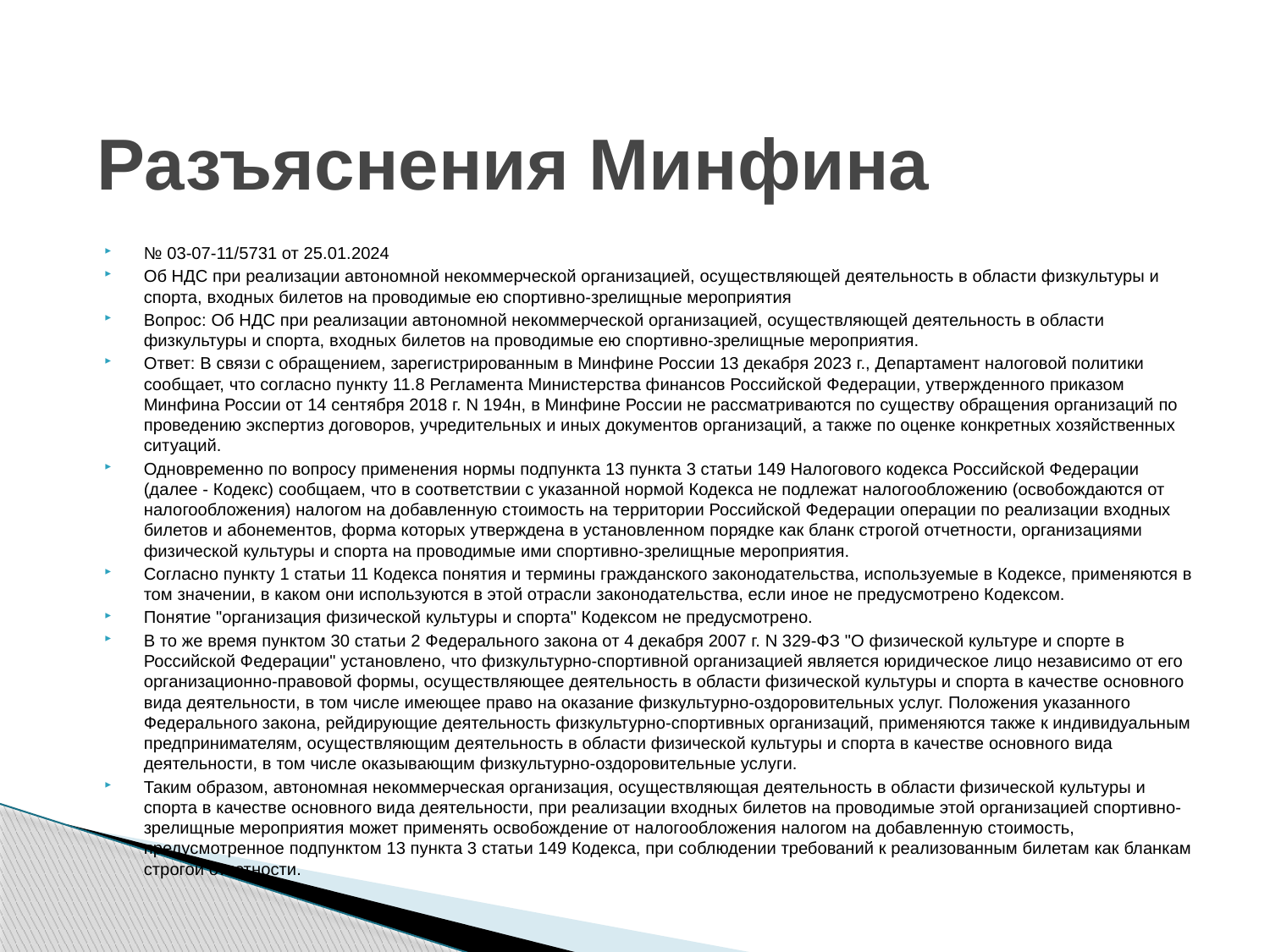

# Разъяснения Минфина
№ 03-07-11/5731 от 25.01.2024
Об НДС при реализации автономной некоммерческой организацией, осуществляющей деятельность в области физкультуры и спорта, входных билетов на проводимые ею спортивно-зрелищные мероприятия
Вопрос: Об НДС при реализации автономной некоммерческой организацией, осуществляющей деятельность в области физкультуры и спорта, входных билетов на проводимые ею спортивно-зрелищные мероприятия.
Ответ: В связи с обращением, зарегистрированным в Минфине России 13 декабря 2023 г., Департамент налоговой политики сообщает, что согласно пункту 11.8 Регламента Министерства финансов Российской Федерации, утвержденного приказом Минфина России от 14 сентября 2018 г. N 194н, в Минфине России не рассматриваются по существу обращения организаций по проведению экспертиз договоров, учредительных и иных документов организаций, а также по оценке конкретных хозяйственных ситуаций.
Одновременно по вопросу применения нормы подпункта 13 пункта 3 статьи 149 Налогового кодекса Российской Федерации (далее - Кодекс) сообщаем, что в соответствии с указанной нормой Кодекса не подлежат налогообложению (освобождаются от налогообложения) налогом на добавленную стоимость на территории Российской Федерации операции по реализации входных билетов и абонементов, форма которых утверждена в установленном порядке как бланк строгой отчетности, организациями физической культуры и спорта на проводимые ими спортивно-зрелищные мероприятия.
Согласно пункту 1 статьи 11 Кодекса понятия и термины гражданского законодательства, используемые в Кодексе, применяются в том значении, в каком они используются в этой отрасли законодательства, если иное не предусмотрено Кодексом.
Понятие "организация физической культуры и спорта" Кодексом не предусмотрено.
В то же время пунктом 30 статьи 2 Федерального закона от 4 декабря 2007 г. N 329-ФЗ "О физической культуре и спорте в Российской Федерации" установлено, что физкультурно-спортивной организацией является юридическое лицо независимо от его организационно-правовой формы, осуществляющее деятельность в области физической культуры и спорта в качестве основного вида деятельности, в том числе имеющее право на оказание физкультурно-оздоровительных услуг. Положения указанного Федерального закона, рейдирующие деятельность физкультурно-спортивных организаций, применяются также к индивидуальным предпринимателям, осуществляющим деятельность в области физической культуры и спорта в качестве основного вида деятельности, в том числе оказывающим физкультурно-оздоровительные услуги.
Таким образом, автономная некоммерческая организация, осуществляющая деятельность в области физической культуры и спорта в качестве основного вида деятельности, при реализации входных билетов на проводимые этой организацией спортивно-зрелищные мероприятия может применять освобождение от налогообложения налогом на добавленную стоимость, предусмотренное подпунктом 13 пункта 3 статьи 149 Кодекса, при соблюдении требований к реализованным билетам как бланкам строгой отчетности.